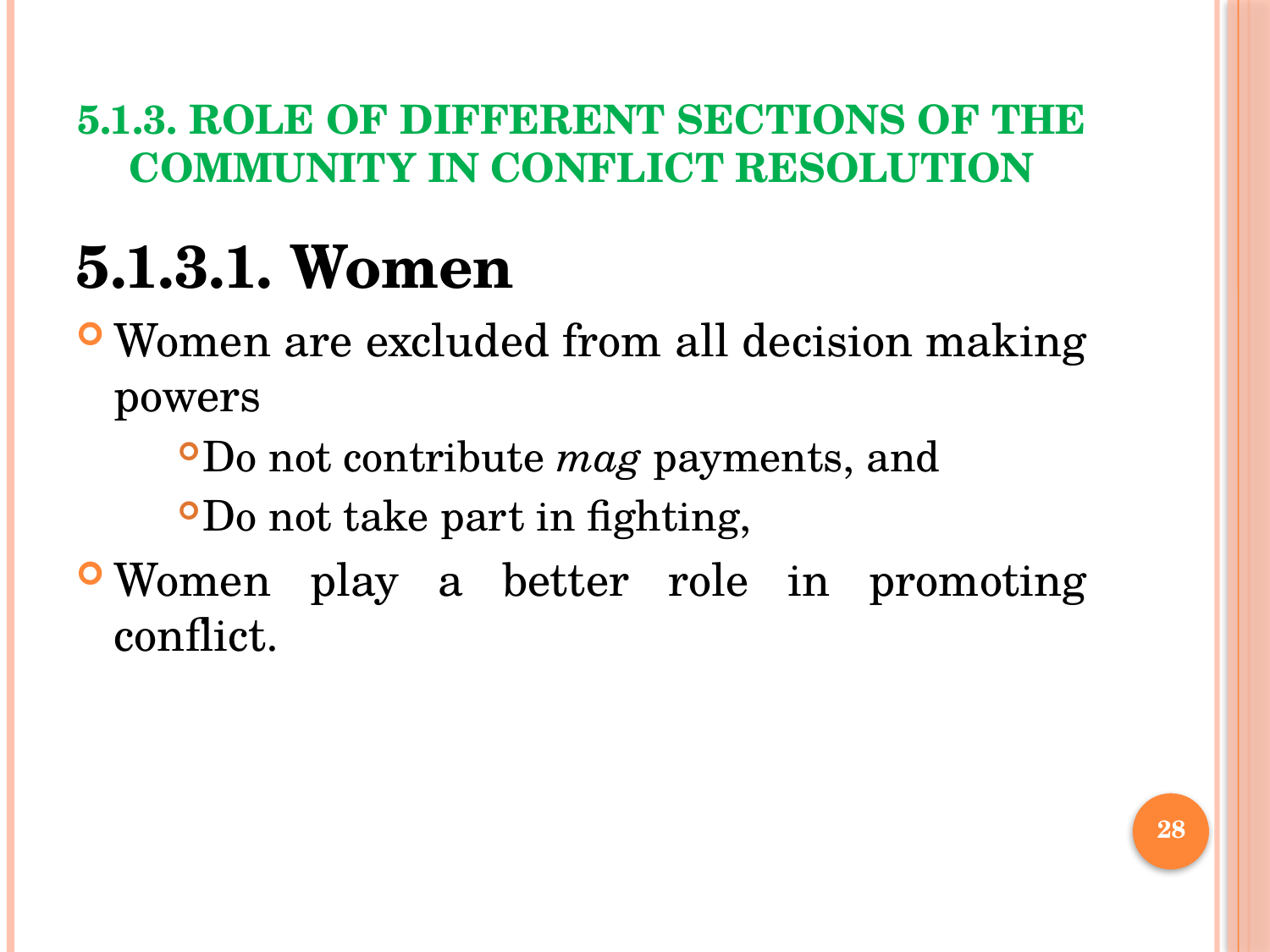

# 5.1.3. Role of different sections of the community in conflict resolution
5.1.3.1. Women
Women are excluded from all decision making powers
Do not contribute mag payments, and
Do not take part in fighting,
Women play a better role in promoting conflict.
28